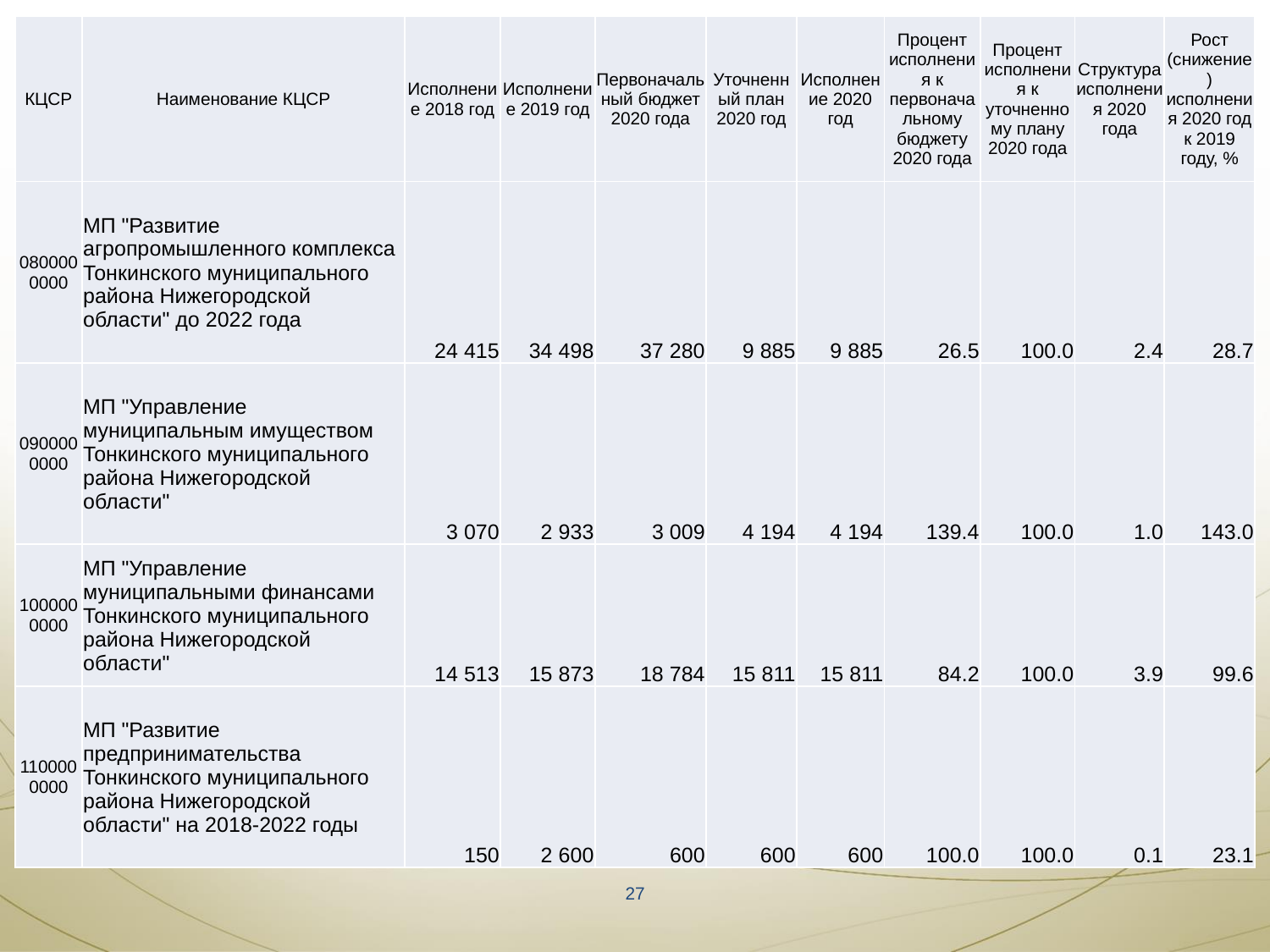

| КЦСР | Наименование КЦСР | Исполнение 2018 год | Исполнение 2019 год | Первоначальный бюджет 2020 года | Уточненный план 2020 год | Исполнение 2020 год | Процент исполнения к первоначальному бюджету 2020 года | Процент исполнения к уточненному плану 2020 года | Структура исполнения 2020 года | Рост (снижение) исполнения 2020 год к 2019 году, % |
| --- | --- | --- | --- | --- | --- | --- | --- | --- | --- | --- |
| 0800000000 | МП "Развитие агропромышленного комплекса Тонкинского муниципального района Нижегородской области" до 2022 года | 24 415 | 34 498 | 37 280 | 9 885 | 9 885 | 26.5 | 100.0 | 2.4 | 28.7 |
| --- | --- | --- | --- | --- | --- | --- | --- | --- | --- | --- |
| 0900000000 | МП "Управление муниципальным имуществом Тонкинского муниципального района Нижегородской области" | 3 070 | 2 933 | 3 009 | 4 194 | 4 194 | 139.4 | 100.0 | 1.0 | 143.0 |
| 1000000000 | МП "Управление муниципальными финансами Тонкинского муниципального района Нижегородской области" | 14 513 | 15 873 | 18 784 | 15 811 | 15 811 | 84.2 | 100.0 | 3.9 | 99.6 |
| 1100000000 | МП "Развитие предпринимательства Тонкинского муниципального района Нижегородской области" на 2018-2022 годы | 150 | 2 600 | 600 | 600 | 600 | 100.0 | 100.0 | 0.1 | 23.1 |

27